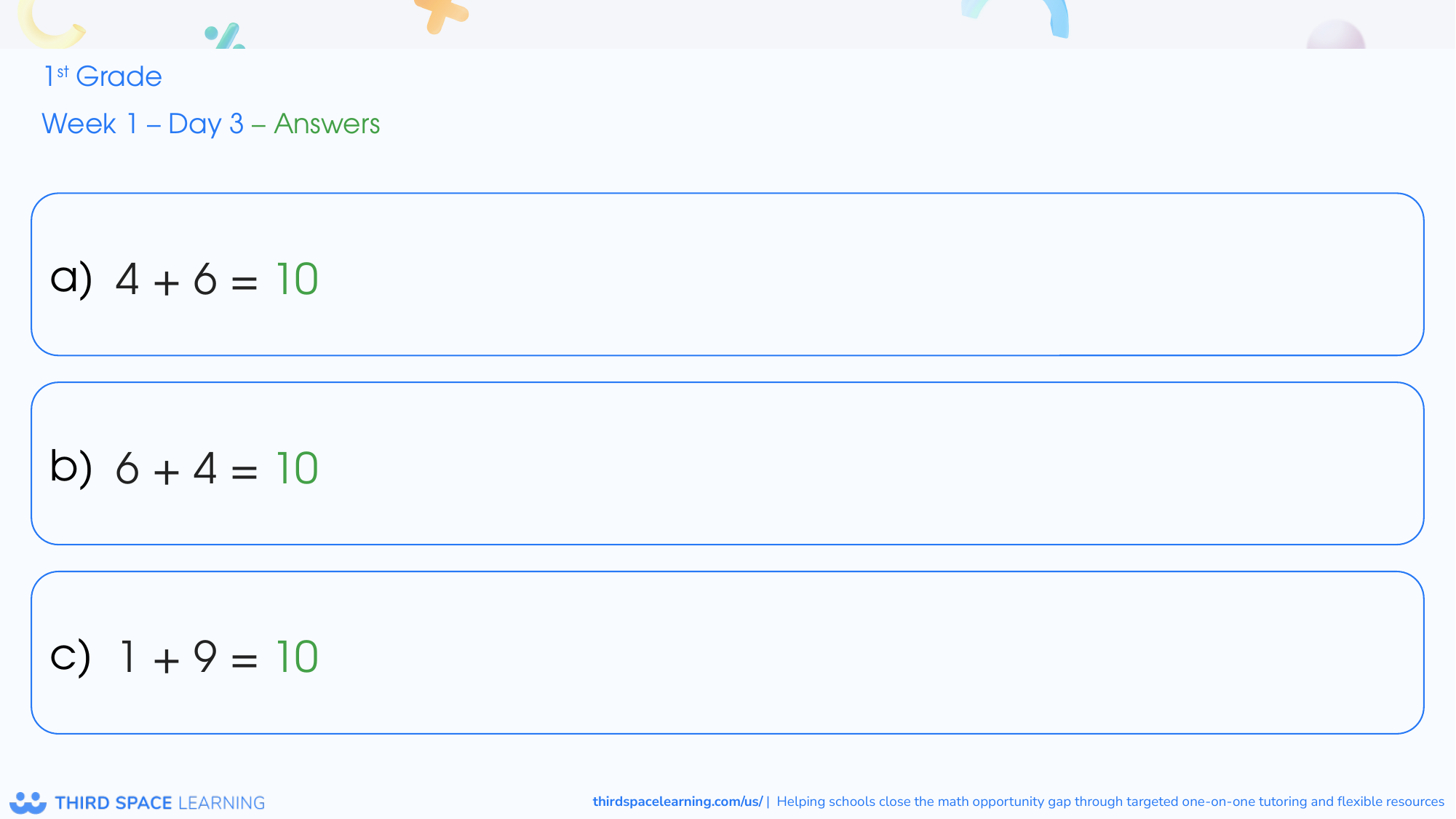

1st Grade
Week 1 – Day 3 – Answers
4 + 6 = 10
6 + 4 = 10
1 + 9 = 10